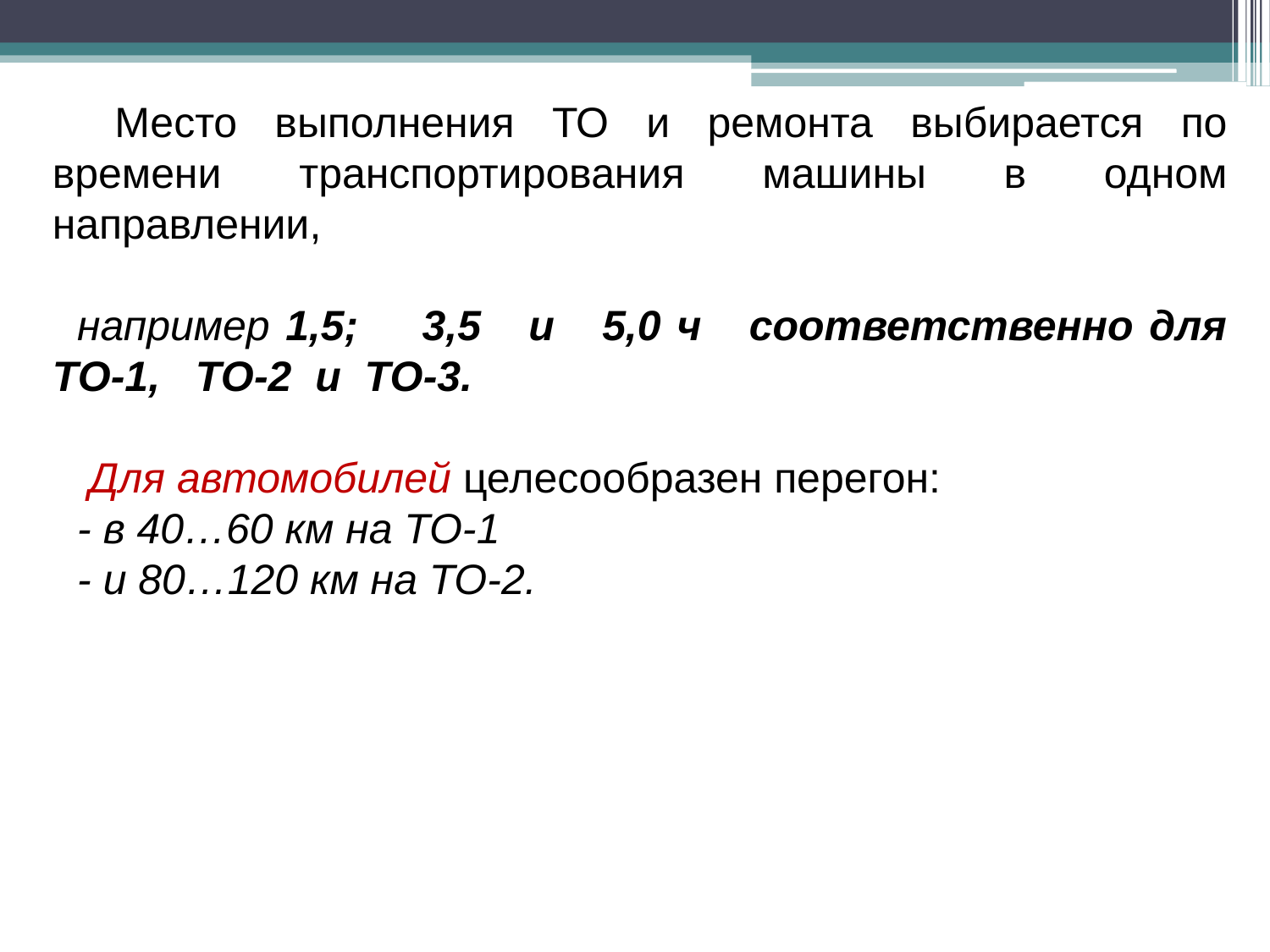

Место выполнения ТО и ремонта выбирается по времени транспортирования машины в одном направлении,

например 1,5;    3,5   и   5,0 ч   соответственно для ТО-1,   ТО-2  и  ТО-3.

 Для автомобилей целесообразен перегон:
- в 40…60 км на ТО-1
- и 80…120 км на ТО-2.